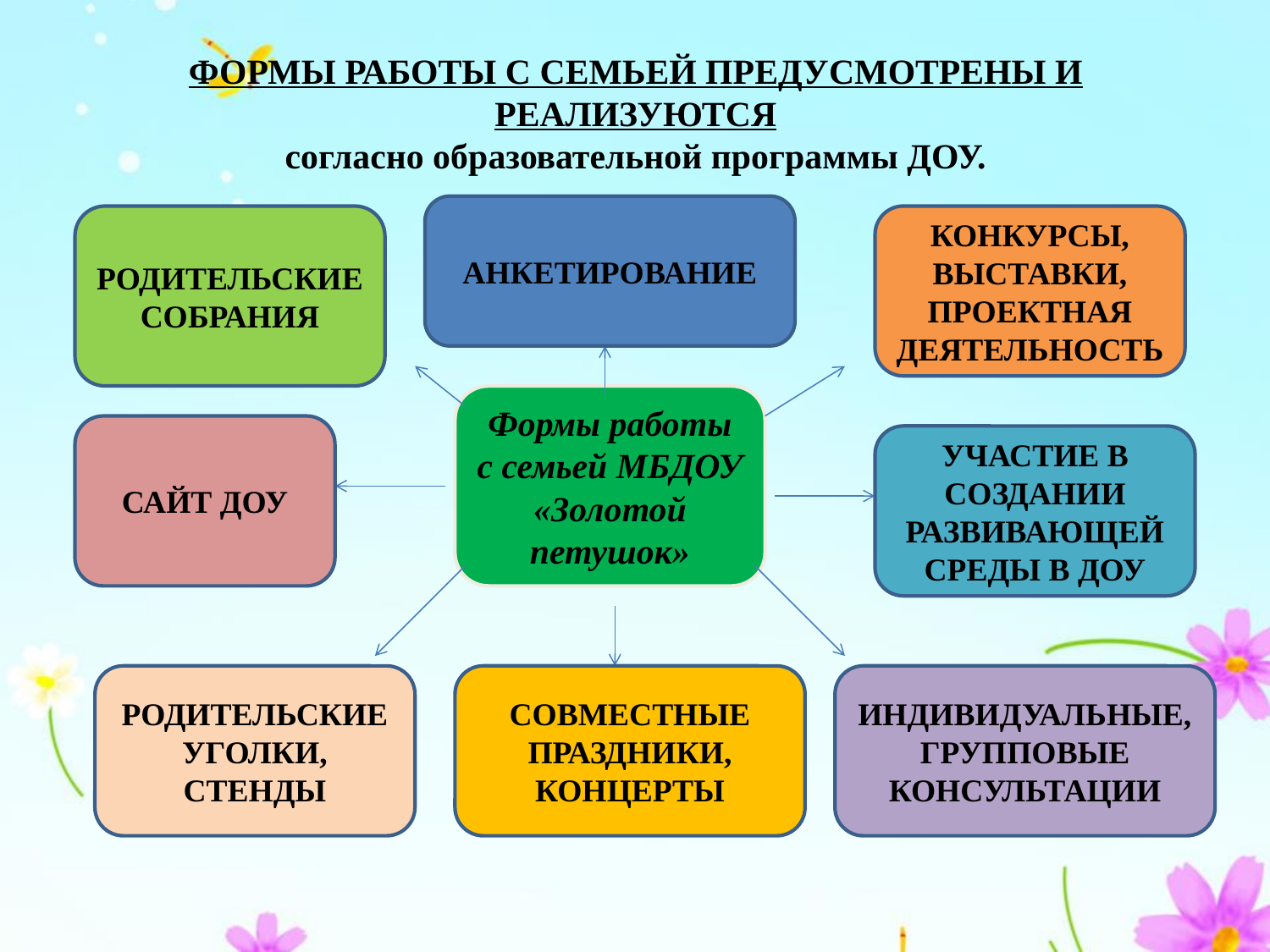

# ФОРМЫ РАБОТЫ С СЕМЬЕЙ ПРЕДУСМОТРЕНЫ И РЕАЛИЗУЮТСЯ согласно образовательной программы ДОУ.
АНКЕТИРОВАНИЕ
РОДИТЕЛЬСКИЕ СОБРАНИЯ
КОНКУРСЫ, ВЫСТАВКИ, ПРОЕКТНАЯ ДЕЯТЕЛЬНОСТЬ

Формы работы с семьей МБДОУ «Золотой петушок»
САЙТ ДОУ
УЧАСТИЕ В СОЗДАНИИ РАЗВИВАЮЩЕЙ СРЕДЫ В ДОУ
РОДИТЕЛЬСКИЕ УГОЛКИ, СТЕНДЫ
СОВМЕСТНЫЕ ПРАЗДНИКИ,
КОНЦЕРТЫ
ИНДИВИДУАЛЬНЫЕ,ГРУППОВЫЕ КОНСУЛЬТАЦИИ